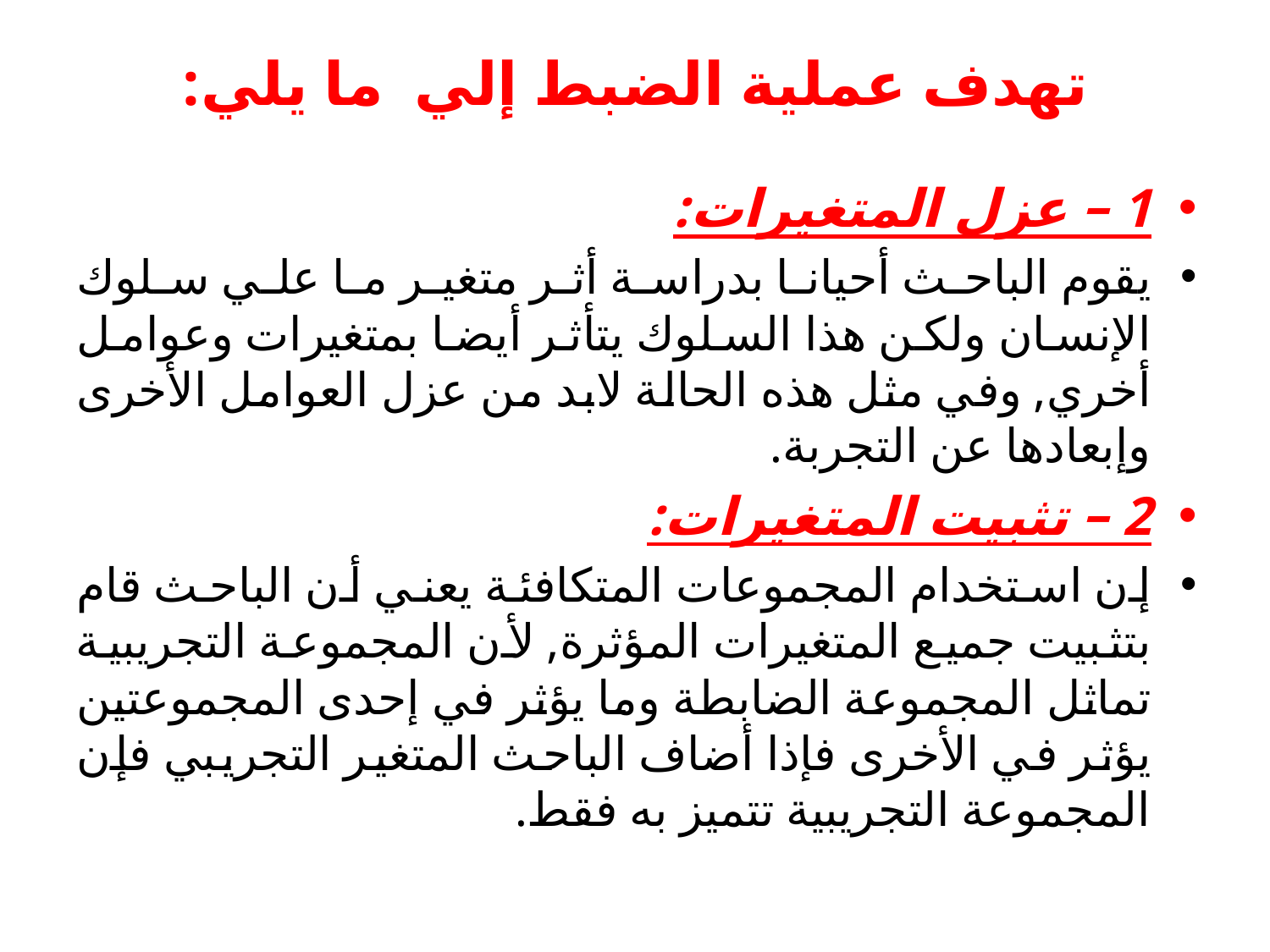

# تهدف عملية الضبط إلي  ما يلي:
1 – عزل المتغيرات:
يقوم الباحث أحيانا بدراسة أثر متغير ما علي سلوك الإنسان ولكن هذا السلوك يتأثر أيضا بمتغيرات وعوامل أخري, وفي مثل هذه الحالة لابد من عزل العوامل الأخرى وإبعادها عن التجربة.
2 – تثبيت المتغيرات:
إن استخدام المجموعات المتكافئة يعني أن الباحث قام بتثبيت جميع المتغيرات المؤثرة, لأن المجموعة التجريبية تماثل المجموعة الضابطة وما يؤثر في إحدى المجموعتين يؤثر في الأخرى فإذا أضاف الباحث المتغير التجريبي فإن المجموعة التجريبية تتميز به فقط.